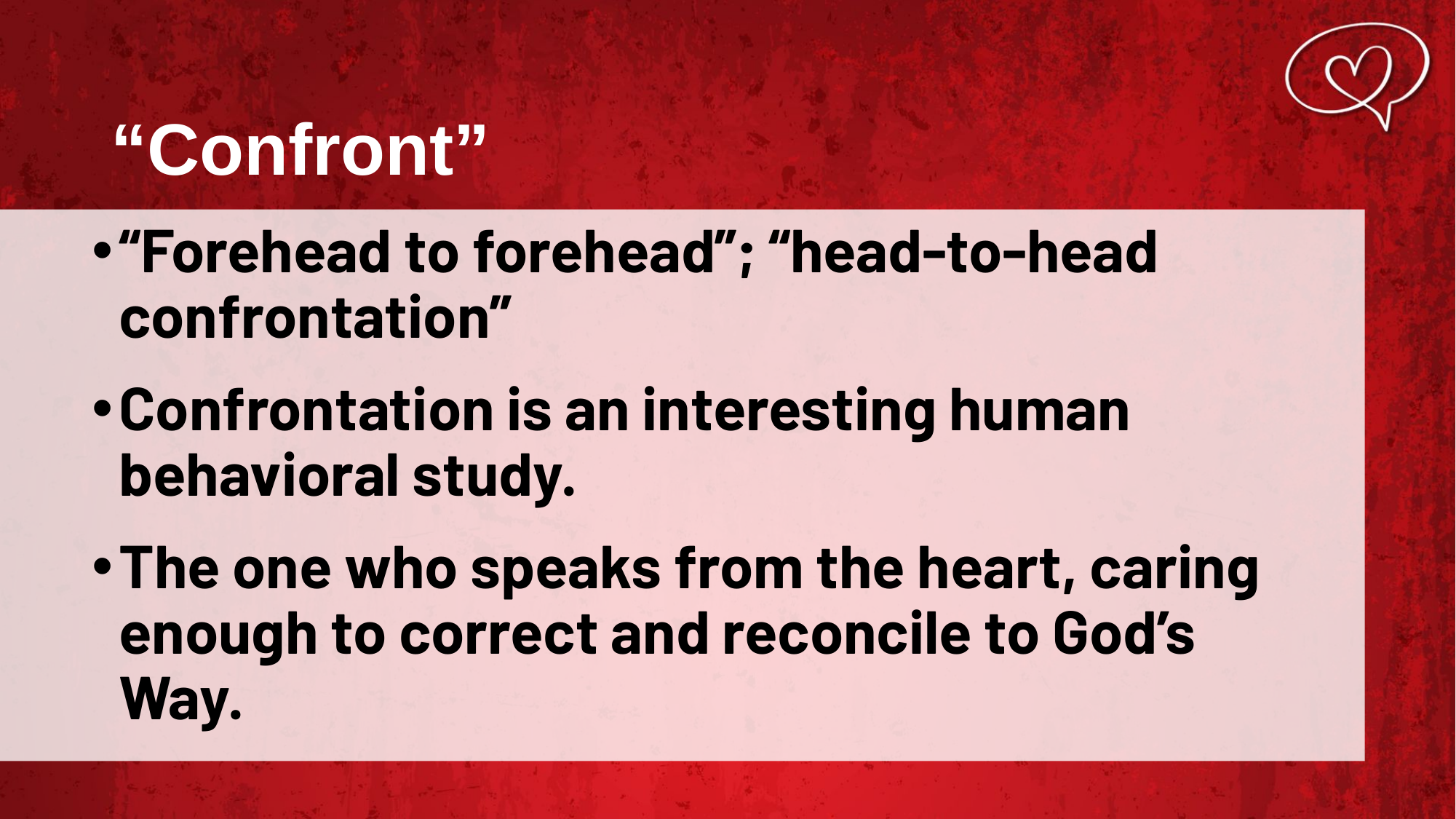

# “Confront”
“Forehead to forehead”; “head-to-head confrontation”
Confrontation is an interesting human behavioral study.
The one who speaks from the heart, caring enough to correct and reconcile to God’s Way.